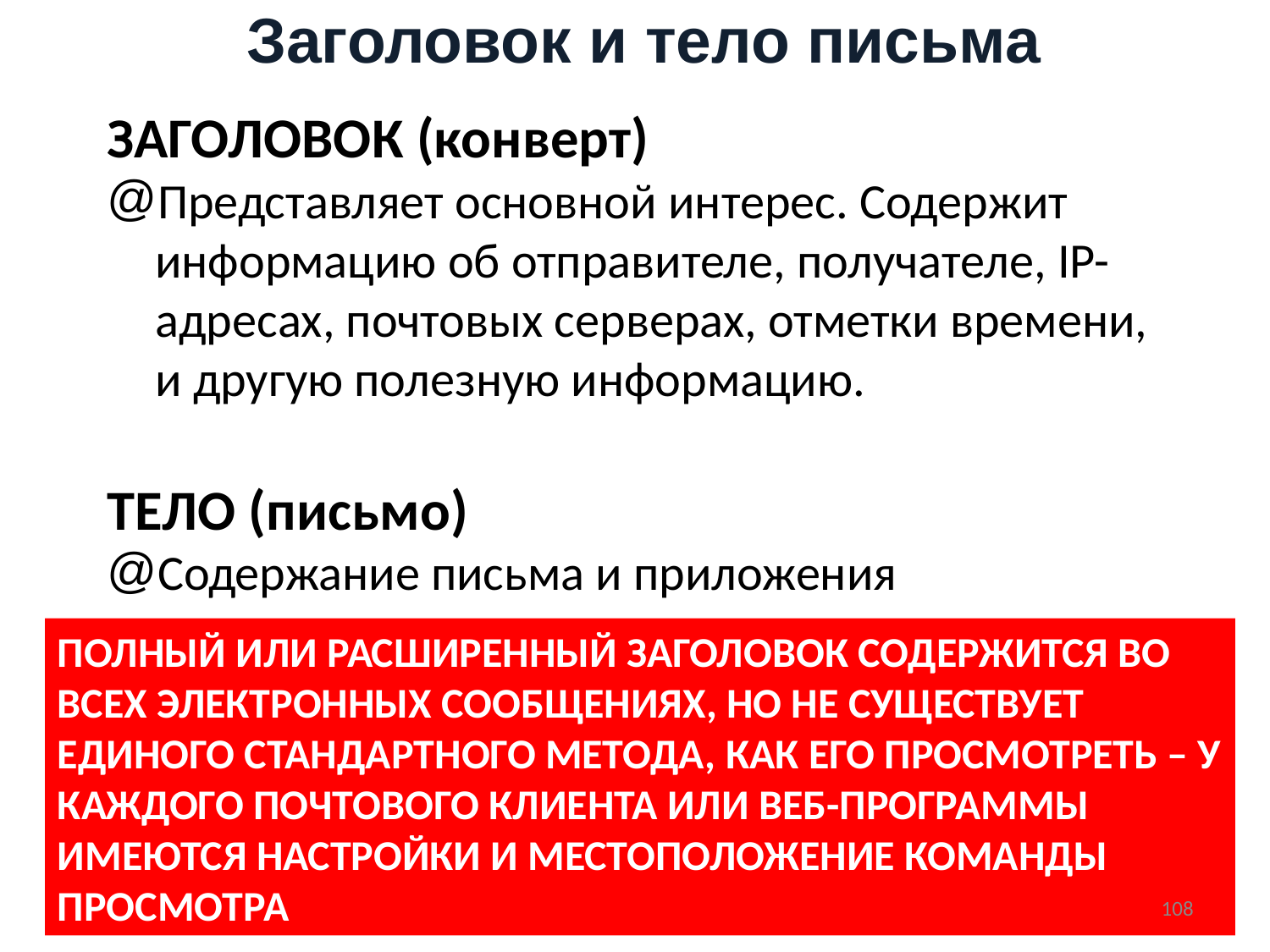

Заголовок и тело письма
ЗАГОЛОВОК (конверт)
Представляет основной интерес. Содержит информацию об отправителе, получателе, IP-адресах, почтовых серверах, отметки времени, и другую полезную информацию.

ТЕЛО (письмо)
Содержание письма и приложения
ПОЛНЫЙ ИЛИ РАСШИРЕННЫЙ ЗАГОЛОВОК СОДЕРЖИТСЯ ВО ВСЕХ ЭЛЕКТРОННЫХ СООБЩЕНИЯХ, НО НЕ СУЩЕСТВУЕТ ЕДИНОГО СТАНДАРТНОГО МЕТОДА, КАК ЕГО ПРОСМОТРЕТЬ – У КАЖДОГО ПОЧТОВОГО КЛИЕНТА ИЛИ ВЕБ-ПРОГРАММЫ ИМЕЮТСЯ НАСТРОЙКИ И МЕСТОПОЛОЖЕНИЕ КОМАНДЫ ПРОСМОТРА
108